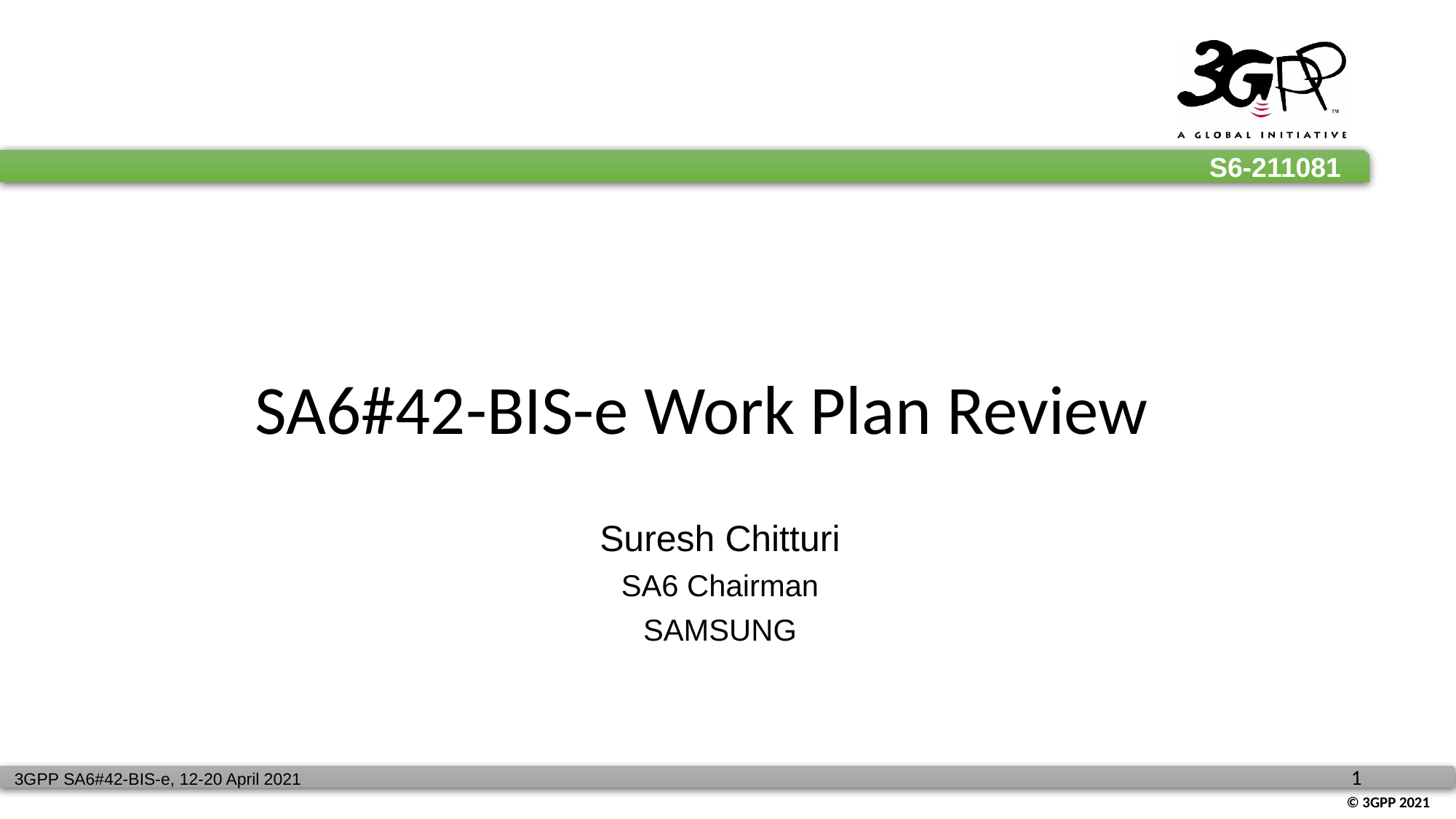

# SA6#42-BIS-e Work Plan Review
Suresh Chitturi
SA6 Chairman
SAMSUNG